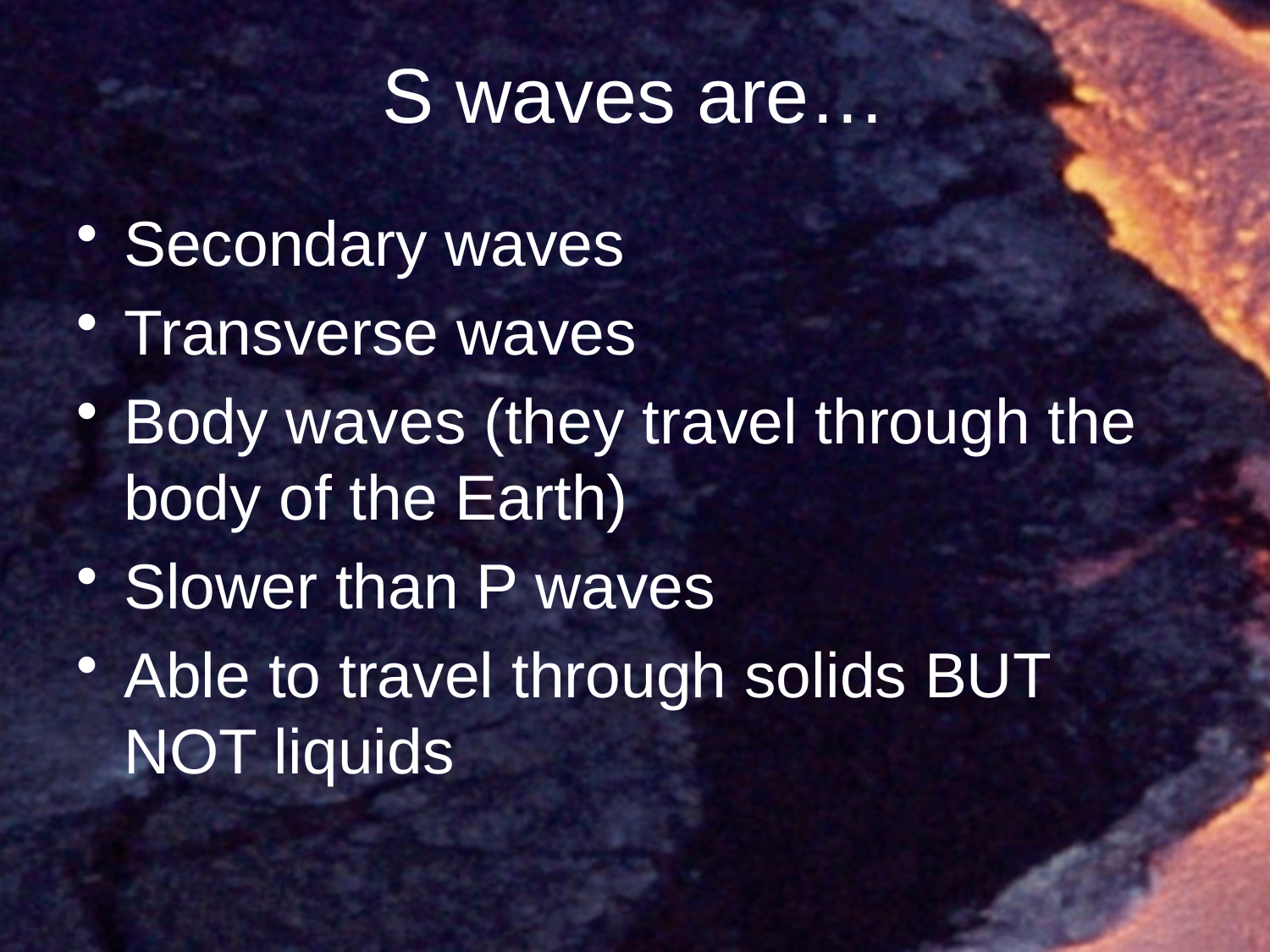

# S waves are…
Secondary waves
Transverse waves
Body waves (they travel through the body of the Earth)
Slower than P waves
Able to travel through solids BUT NOT liquids